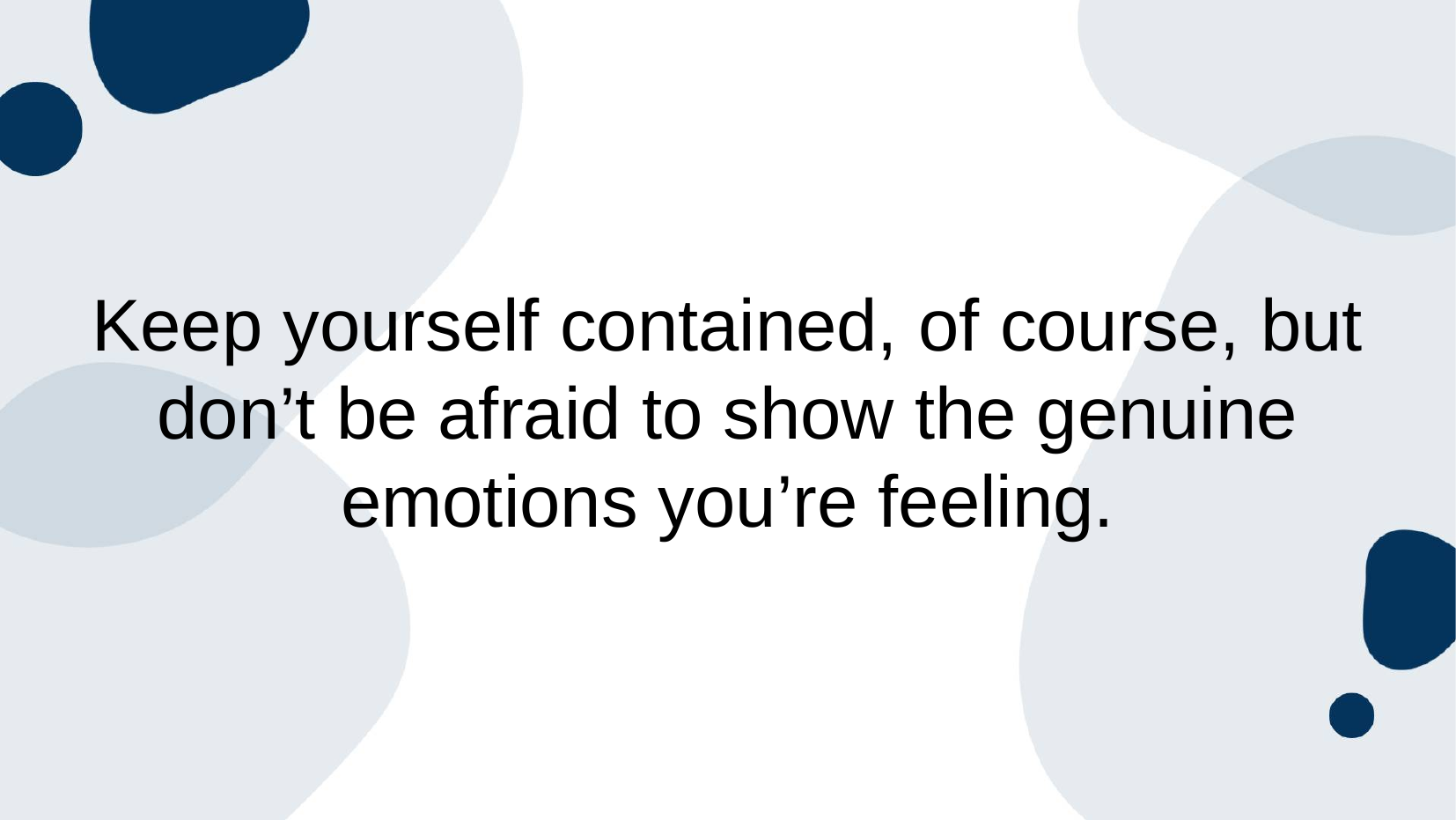

# Keep yourself contained, of course, but don’t be afraid to show the genuine emotions you’re feeling.